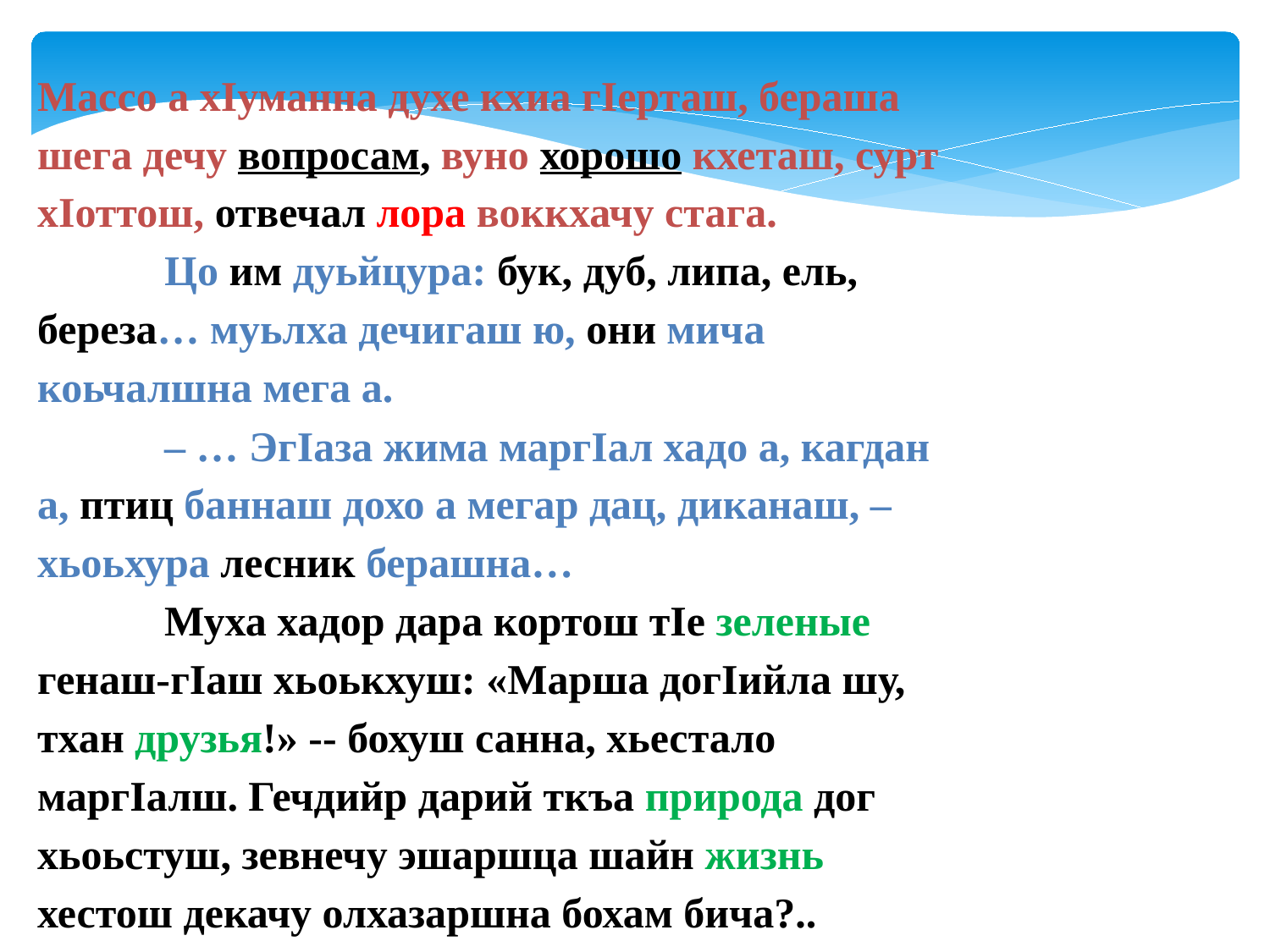

Массо а хIуманна духе кхиа гIерташ, бераша шега дечу вопросам, вуно хорошо кхеташ, сурт хIоттош, отвечал лора воккхачу стага.
            Цо им дуьйцура: бук, дуб, липа, ель, береза… муьлха дечигаш ю, они мича коьчалшна мега а.
            – … ЭгIаза жима маргIал хадо а, кагдан а, птиц баннаш дохо а мегар дац, диканаш, – хьоьхура лесник берашна…
            Муха хадор дара кортош тIе зеленые генаш-гIаш хьоькхуш: «Марша догIийла шу, тхан друзья!» -- бохуш санна, хьестало маргIалш. Гечдийр дарий ткъа природа дог хьоьстуш, зевнечу эшаршца шайн жизнь хестош декачу олхазаршна бохам бича?..